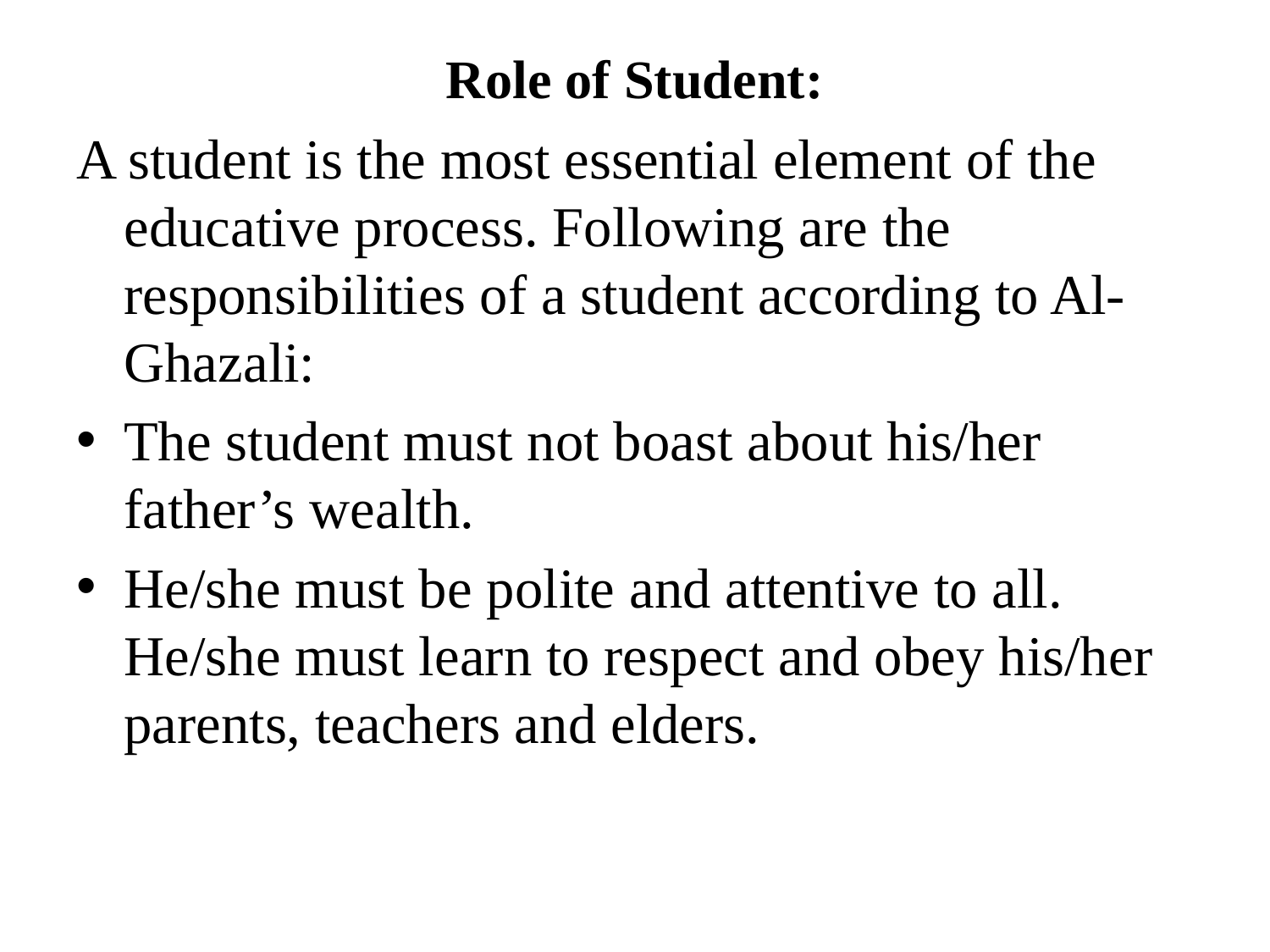

# Role of Student:
A student is the most essential element of the educative process. Following are the responsibilities of a student according to Al-Ghazali:
The student must not boast about his/her father’s wealth.
He/she must be polite and attentive to all. He/she must learn to respect and obey his/her parents, teachers and elders.